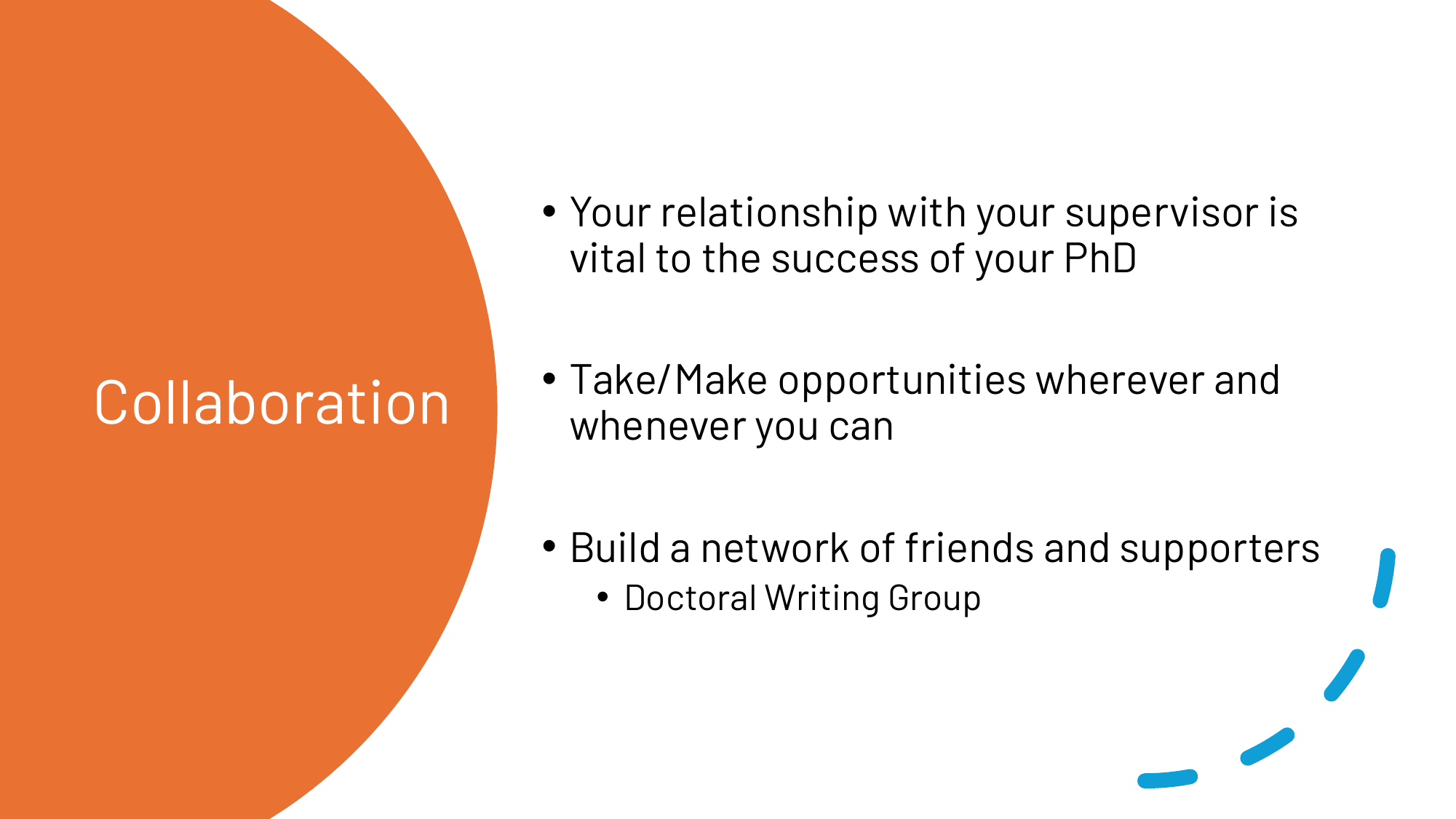

Your relationship with your supervisor is vital to the success of your PhD

Take/Make opportunities wherever and whenever you can

Build a network of friends and supporters
Doctoral Writing Group
# Collaboration